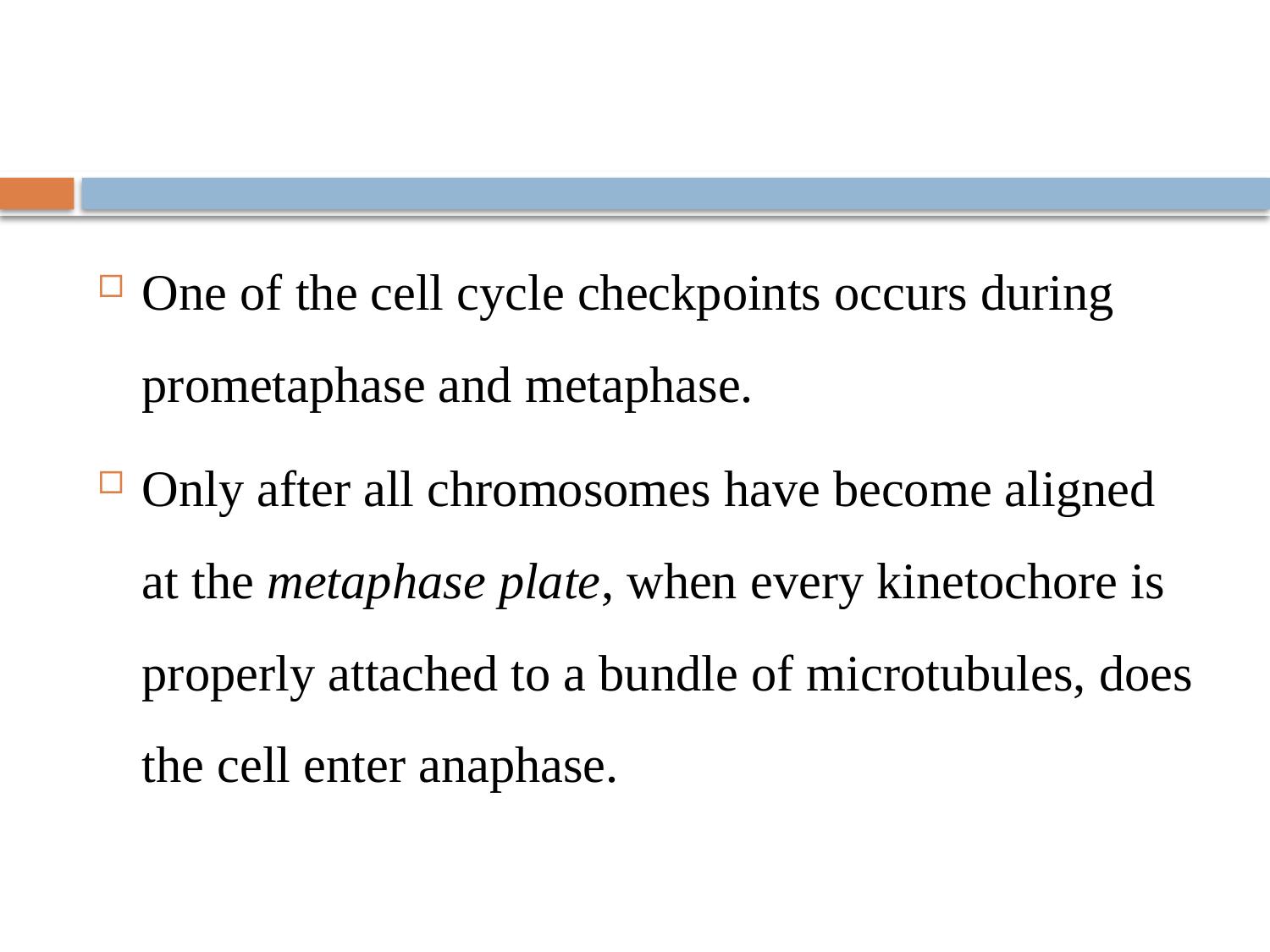

#
One of the cell cycle checkpoints occurs during prometaphase and metaphase.
Only after all chromosomes have become aligned at the metaphase plate, when every kinetochore is properly attached to a bundle of microtubules, does the cell enter anaphase.